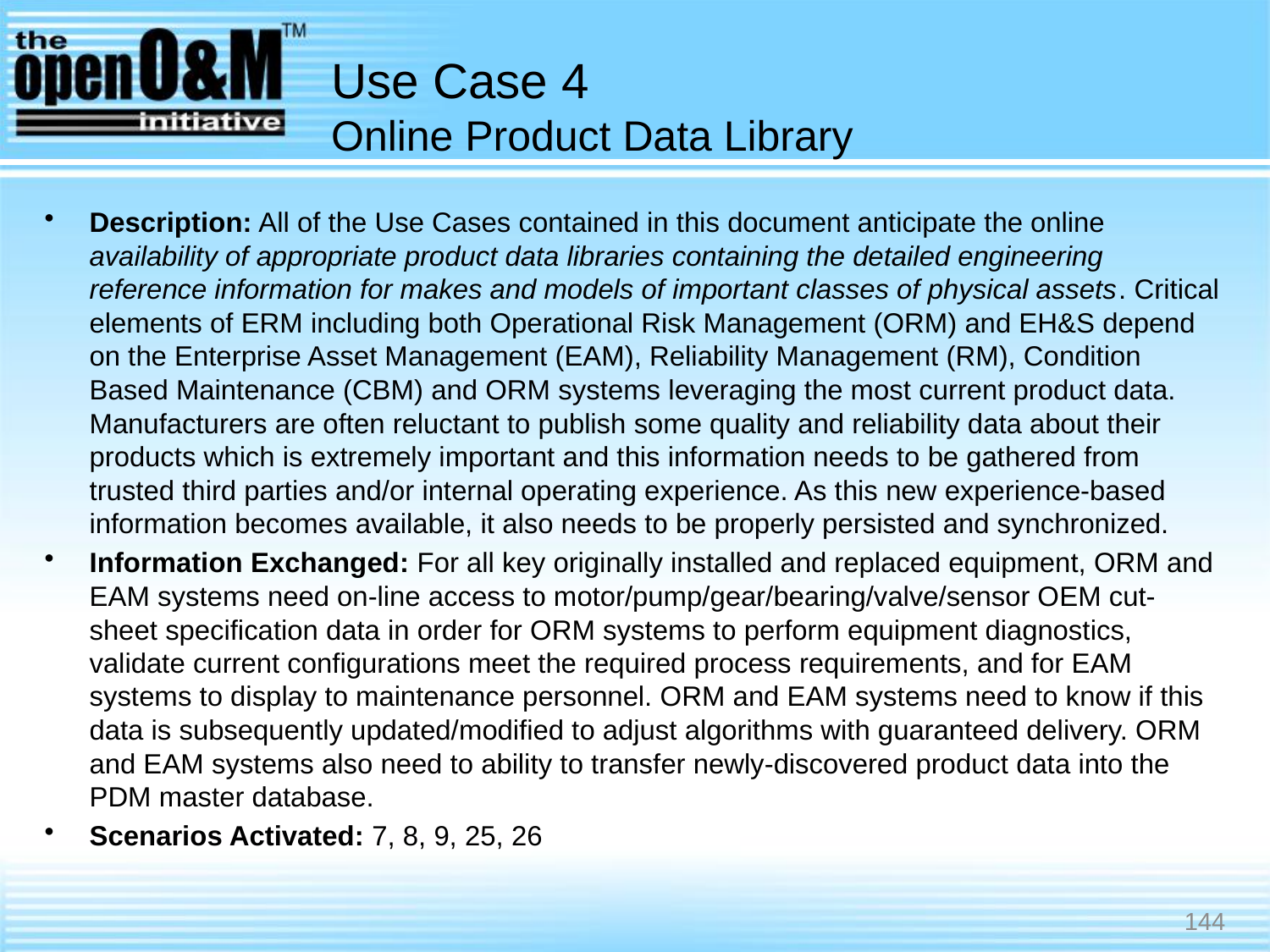

# Use Case 4 Online Product Data Library
Description: All of the Use Cases contained in this document anticipate the online availability of appropriate product data libraries containing the detailed engineering reference information for makes and models of important classes of physical assets. Critical elements of ERM including both Operational Risk Management (ORM) and EH&S depend on the Enterprise Asset Management (EAM), Reliability Management (RM), Condition Based Maintenance (CBM) and ORM systems leveraging the most current product data. Manufacturers are often reluctant to publish some quality and reliability data about their products which is extremely important and this information needs to be gathered from trusted third parties and/or internal operating experience. As this new experience-based information becomes available, it also needs to be properly persisted and synchronized.
Information Exchanged: For all key originally installed and replaced equipment, ORM and EAM systems need on-line access to motor/pump/gear/bearing/valve/sensor OEM cut-sheet specification data in order for ORM systems to perform equipment diagnostics, validate current configurations meet the required process requirements, and for EAM systems to display to maintenance personnel. ORM and EAM systems need to know if this data is subsequently updated/modified to adjust algorithms with guaranteed delivery. ORM and EAM systems also need to ability to transfer newly-discovered product data into the PDM master database.
Scenarios Activated: 7, 8, 9, 25, 26
144